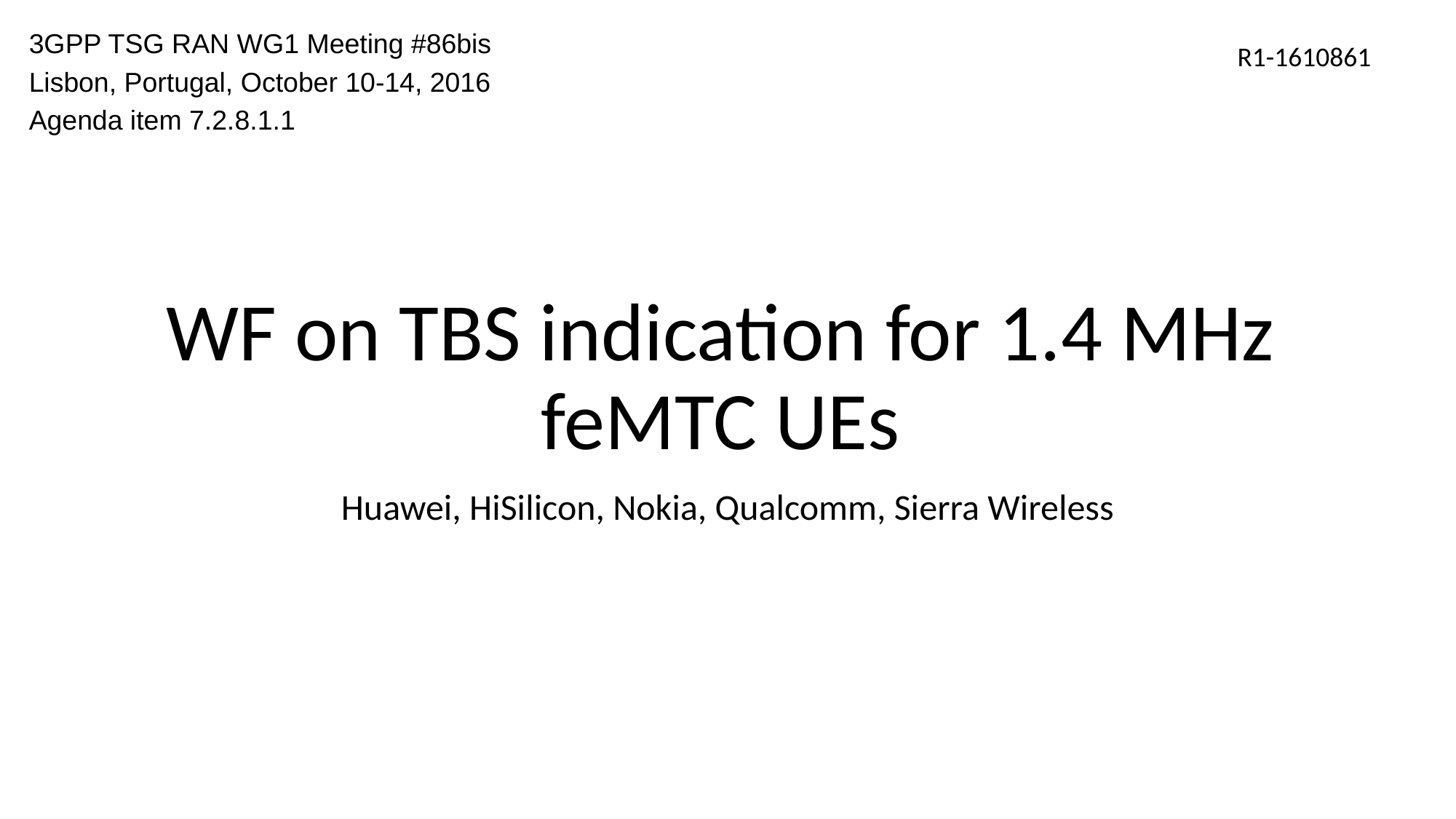

3GPP TSG RAN WG1 Meeting #86bis
Lisbon, Portugal, October 10-14, 2016
Agenda item 7.2.8.1.1
R1-1610861
# WF on TBS indication for 1.4 MHz feMTC UEs
Huawei, HiSilicon, Nokia, Qualcomm, Sierra Wireless